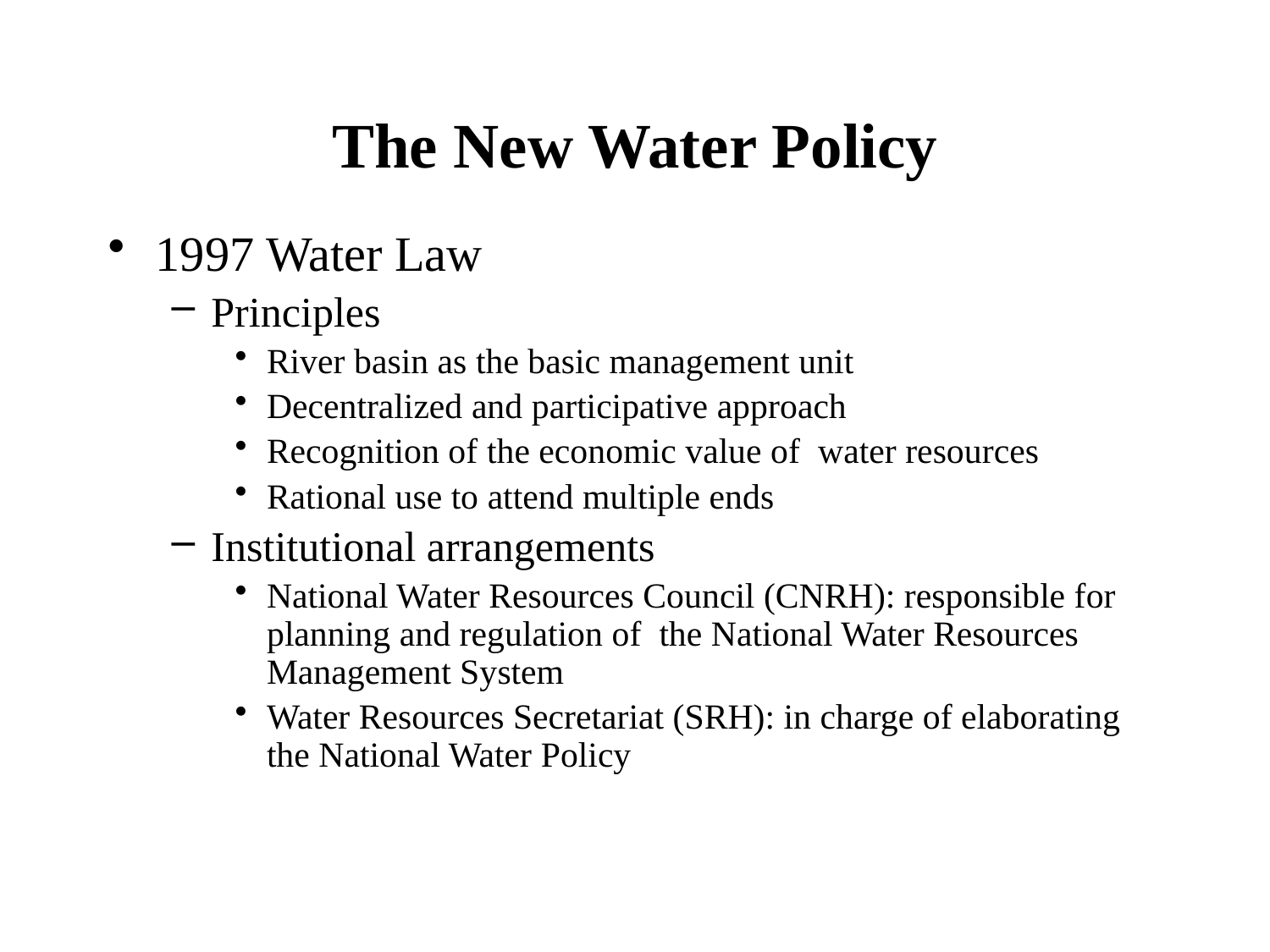

# The New Water Policy
1997 Water Law
Principles
River basin as the basic management unit
Decentralized and participative approach
Recognition of the economic value of  water resources
Rational use to attend multiple ends
Institutional arrangements
National Water Resources Council (CNRH): responsible for planning and regulation of  the National Water Resources Management System
Water Resources Secretariat (SRH): in charge of elaborating the National Water Policy